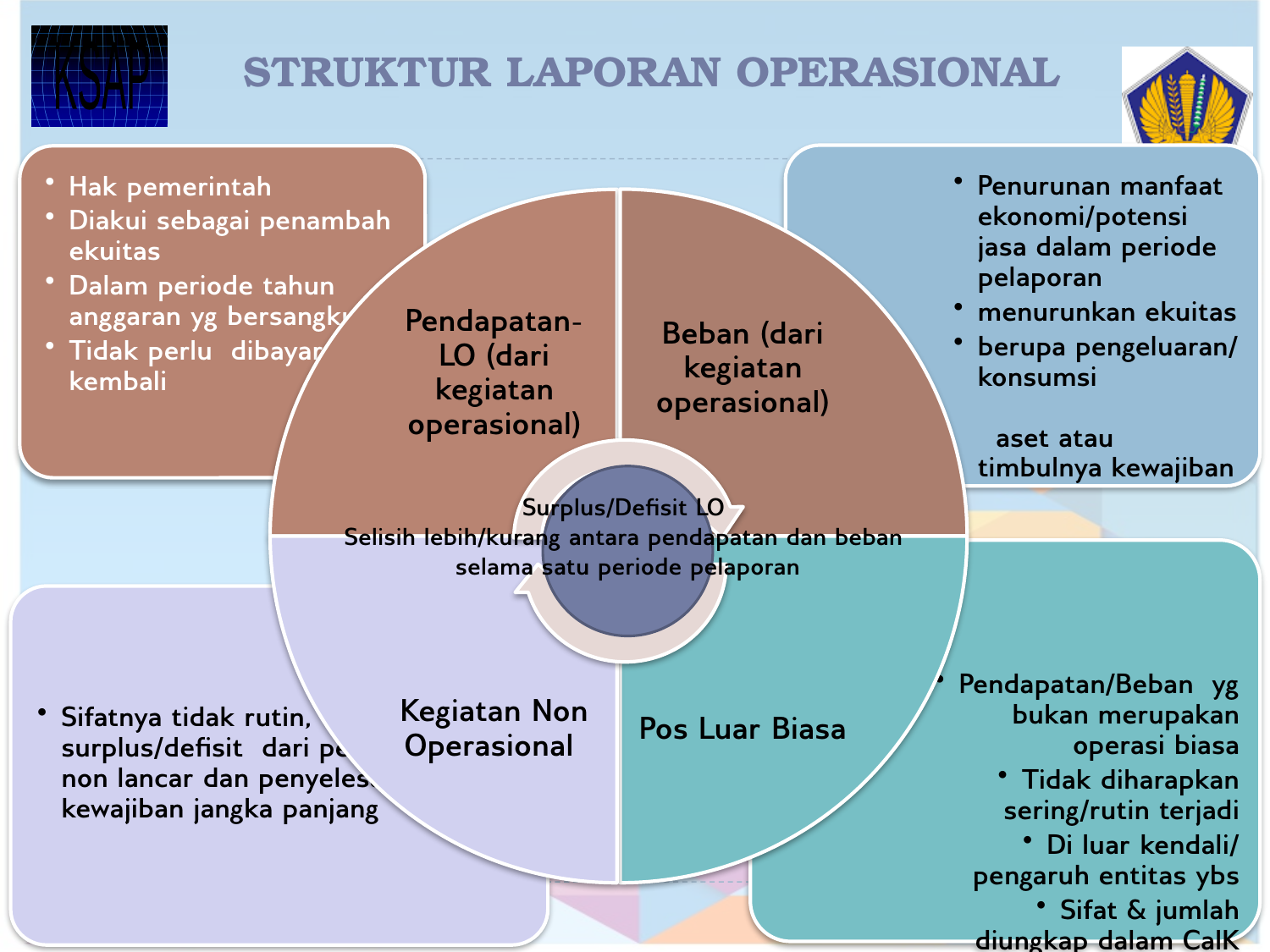

# STRUKTUR LAPORAN OPERASIONAL
Pendapatan/Beban  yg bukan merupakan operasi biasa
Tidak diharapkan sering/rutin terjadi
Di luar kendali/ pengaruh entitas ybs
Sifat & jumlah diungkap dalam CalK
Sifatnya tidak rutin, termasuk surplus/defisit  dari penjualan aset non lancar dan penyelesaian kewajiban jangka panjang
Penurunan manfaat ekonomi/potensi jasa dalam periode pelaporan
menurunkan ekuitas
berupa pengeluaran/ konsumsi                                                aset atau timbulnya kewajiban
Hak pemerintah
Diakui sebagai penambah ekuitas
Dalam periode tahun anggaran yg bersangkutan
Tidak perlu  dibayar kembali
Pendapatan-LO (dari kegiatan operasional)

Beban (dari kegiatan operasional)

Pos Luar Biasa

Kegiatan Non Operasional

Surplus/Defisit LO
Selisih lebih/kurang antara pendapatan dan beban
selama satu periode pelaporan
14